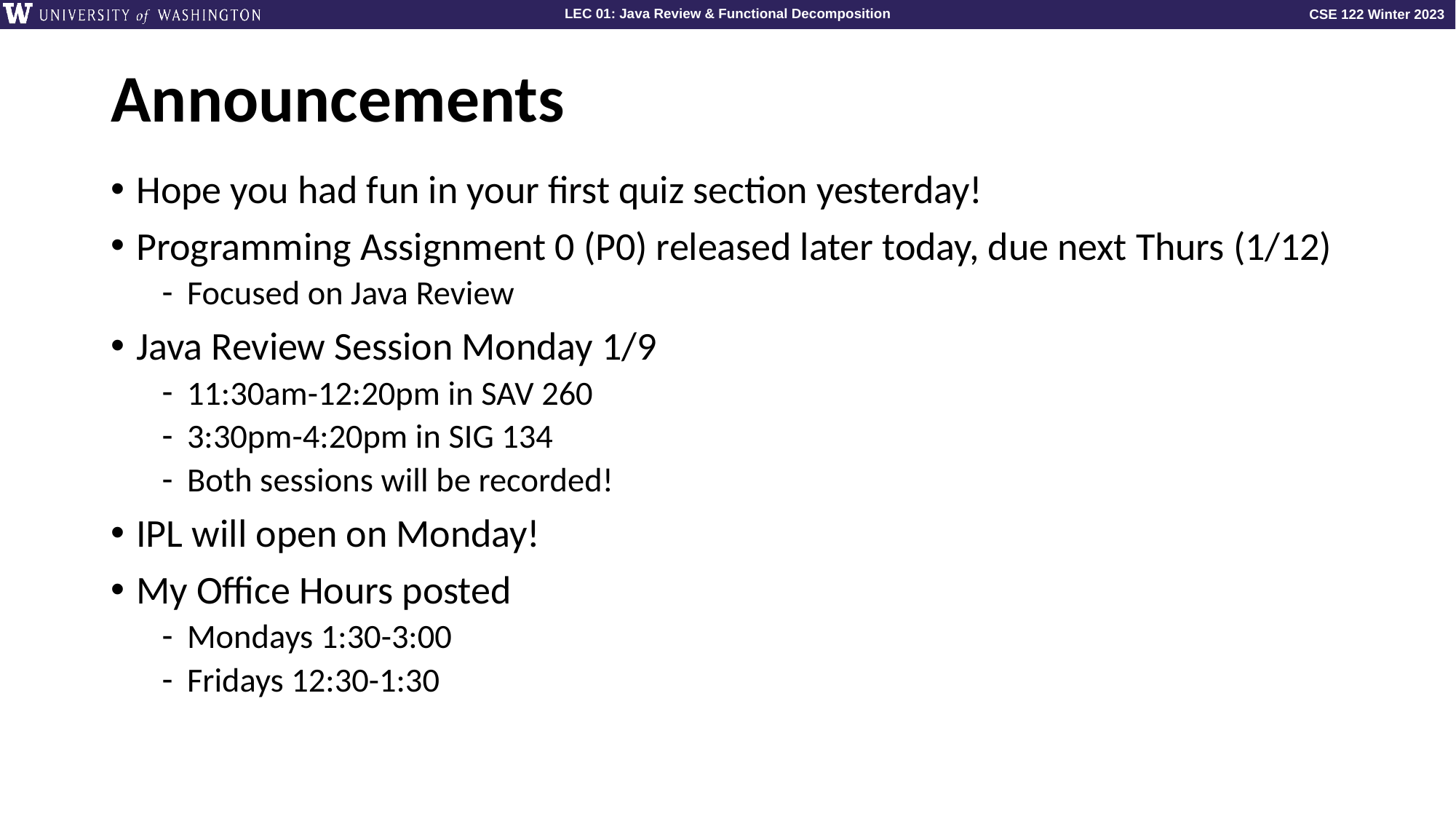

# Announcements
Hope you had fun in your first quiz section yesterday!
Programming Assignment 0 (P0) released later today, due next Thurs (1/12)
Focused on Java Review
Java Review Session Monday 1/9
11:30am-12:20pm in SAV 260
3:30pm-4:20pm in SIG 134
Both sessions will be recorded!
IPL will open on Monday!
My Office Hours posted
Mondays 1:30-3:00
Fridays 12:30-1:30